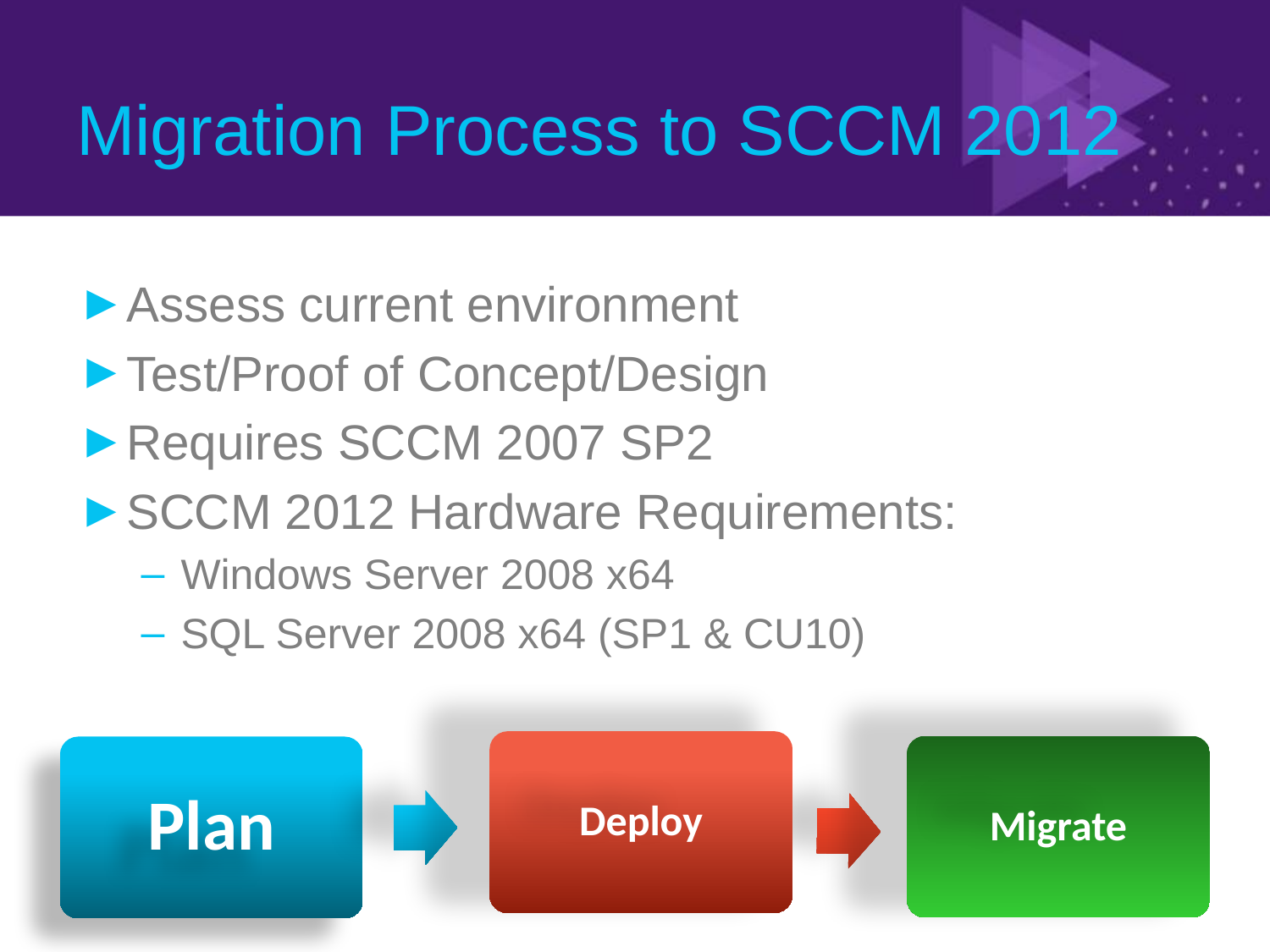

# Migration Process to SCCM 2012
Assess current environment
Test/Proof of Concept/Design
Requires SCCM 2007 SP2
SCCM 2012 Hardware Requirements:
Windows Server 2008 x64
SQL Server 2008 x64 (SP1 & CU10)

Deploy

Migrate

Plan